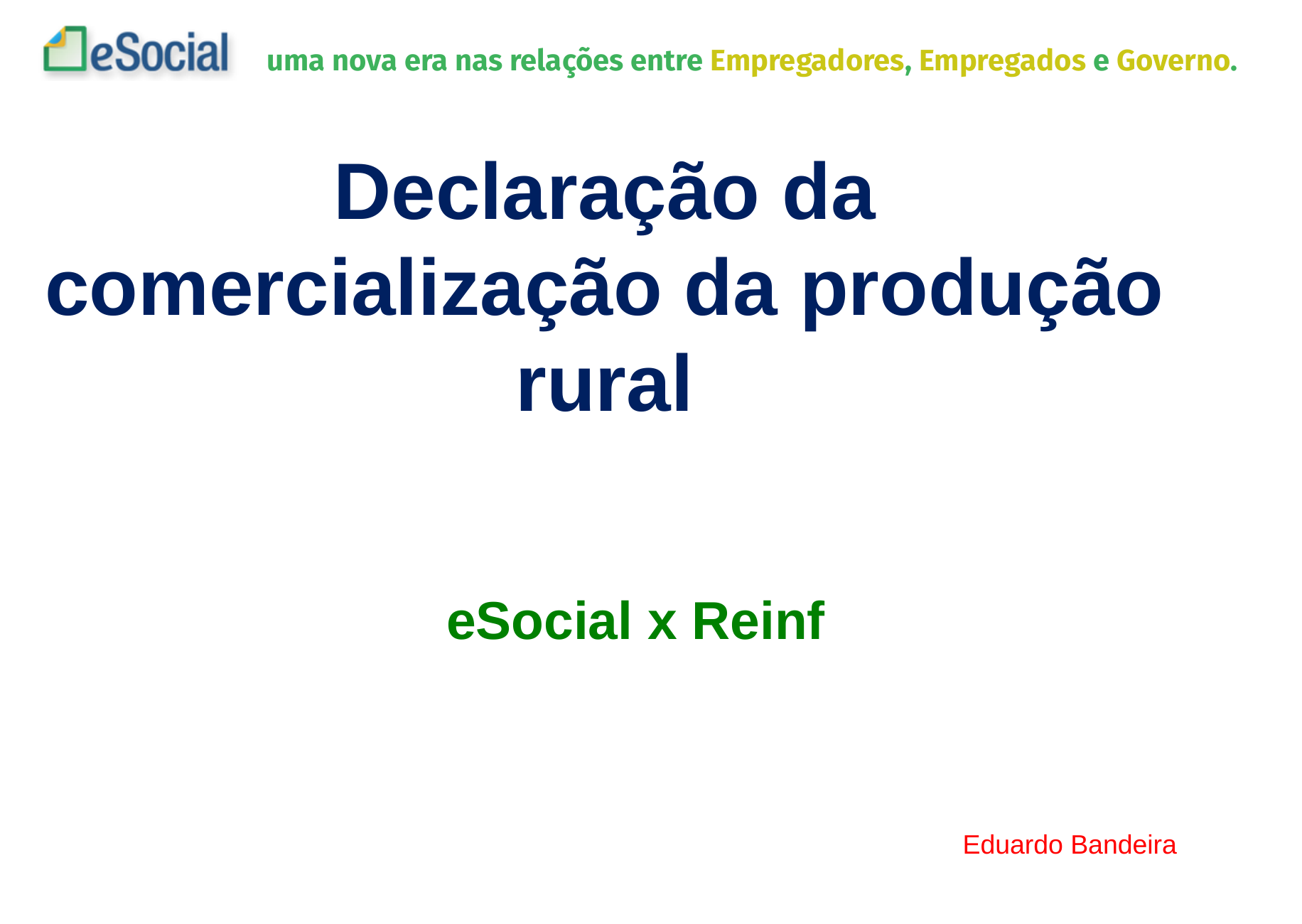

Declaração da comercialização da produção rural
eSocial x Reinf
Eduardo Bandeira